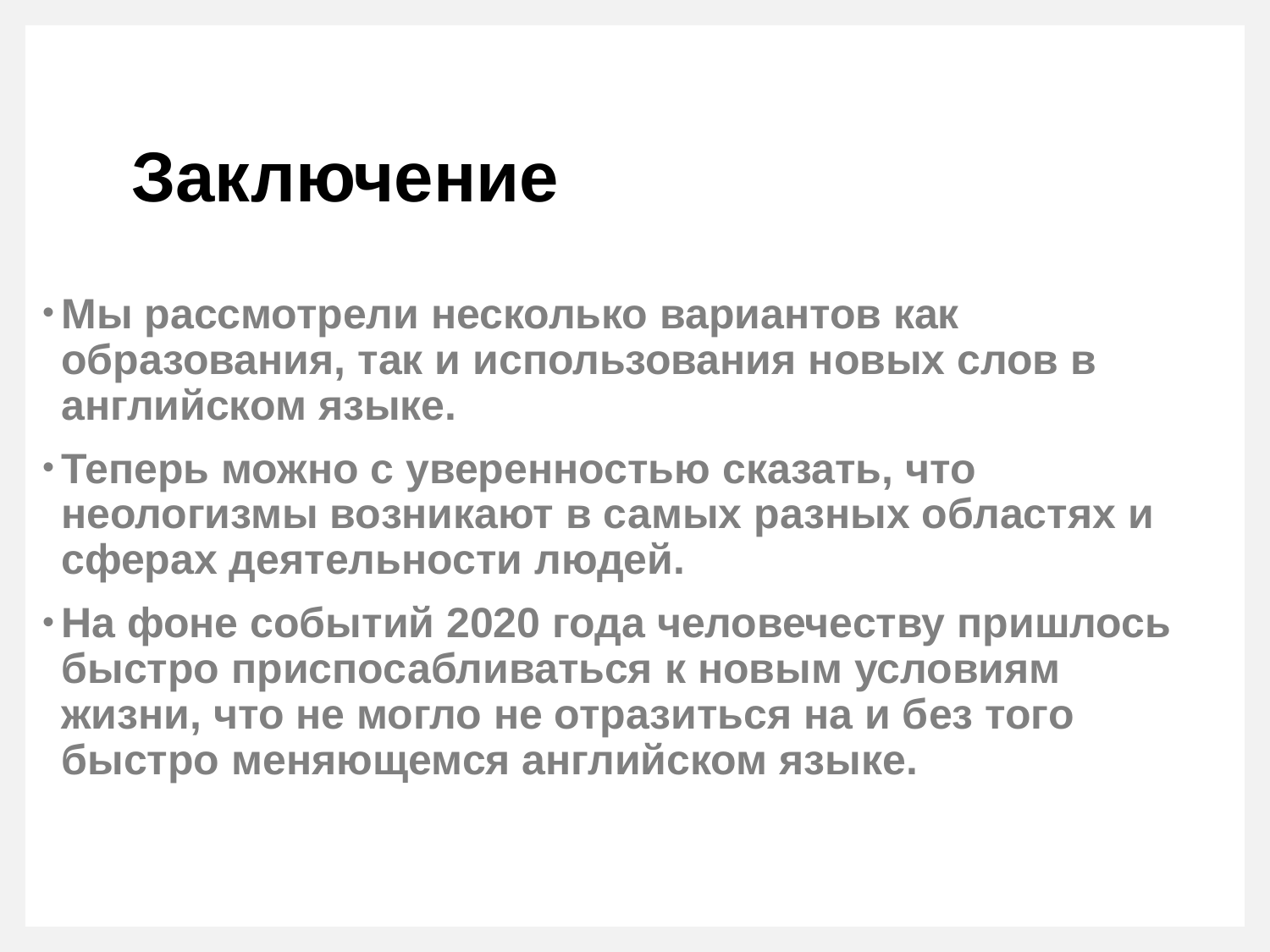

# Заключение
Мы рассмотрели несколько вариантов как образования, так и использования новых слов в английском языке.
Теперь можно с уверенностью сказать, что неологизмы возникают в самых разных областях и сферах деятельности людей.
На фоне событий 2020 года человечеству пришлось быстро приспосабливаться к новым условиям жизни, что не могло не отразиться на и без того быстро меняющемся английском языке.